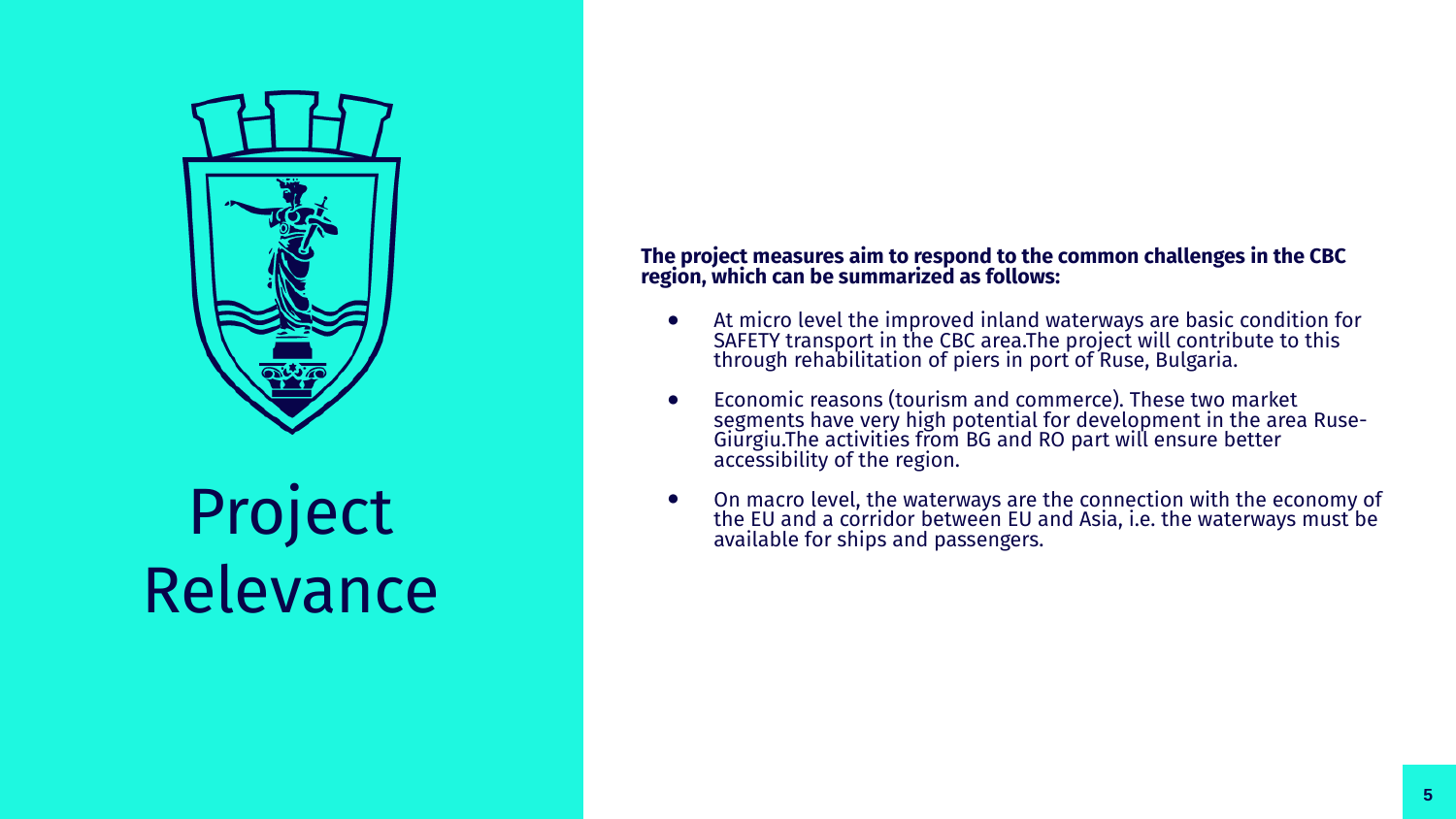

The project measures aim to respond to the common challenges in the CBC region, which can be summarized as follows:
At micro level the improved inland waterways are basic condition for SAFETY transport in the CBC area.The project will contribute to this through rehabilitation of piers in port of Ruse, Bulgaria.
Economic reasons (tourism and commerce). These two market segments have very high potential for development in the area Ruse-Giurgiu.The activities from BG and RO part will ensure better accessibility of the region.
On macro level, the waterways are the connection with the economy of the EU and a corridor between EU and Asia, i.e. the waterways must be available for ships and passengers.
# Project Relevance
5